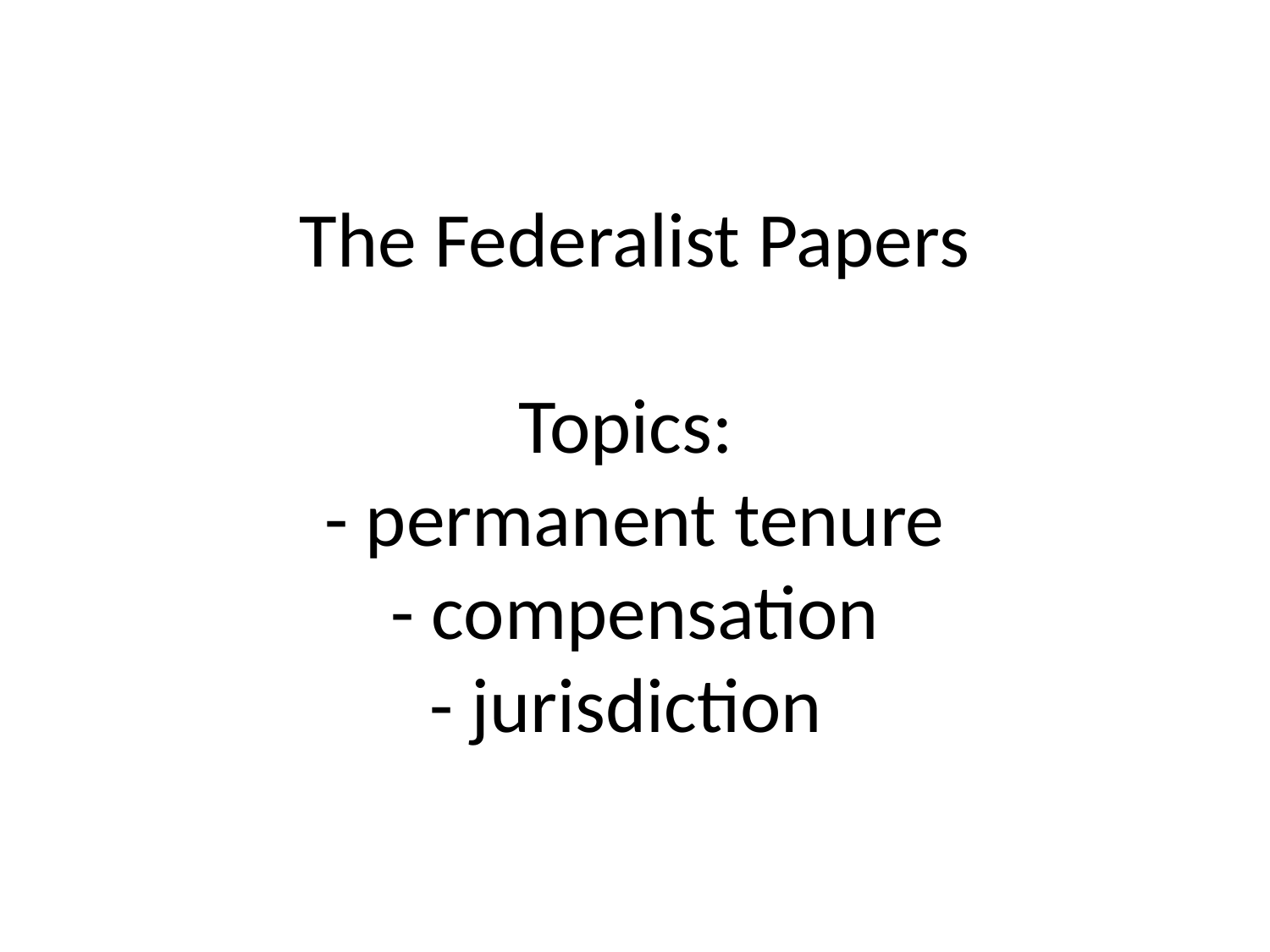

# The Federalist Papers Topics: - permanent tenure - compensation - jurisdiction